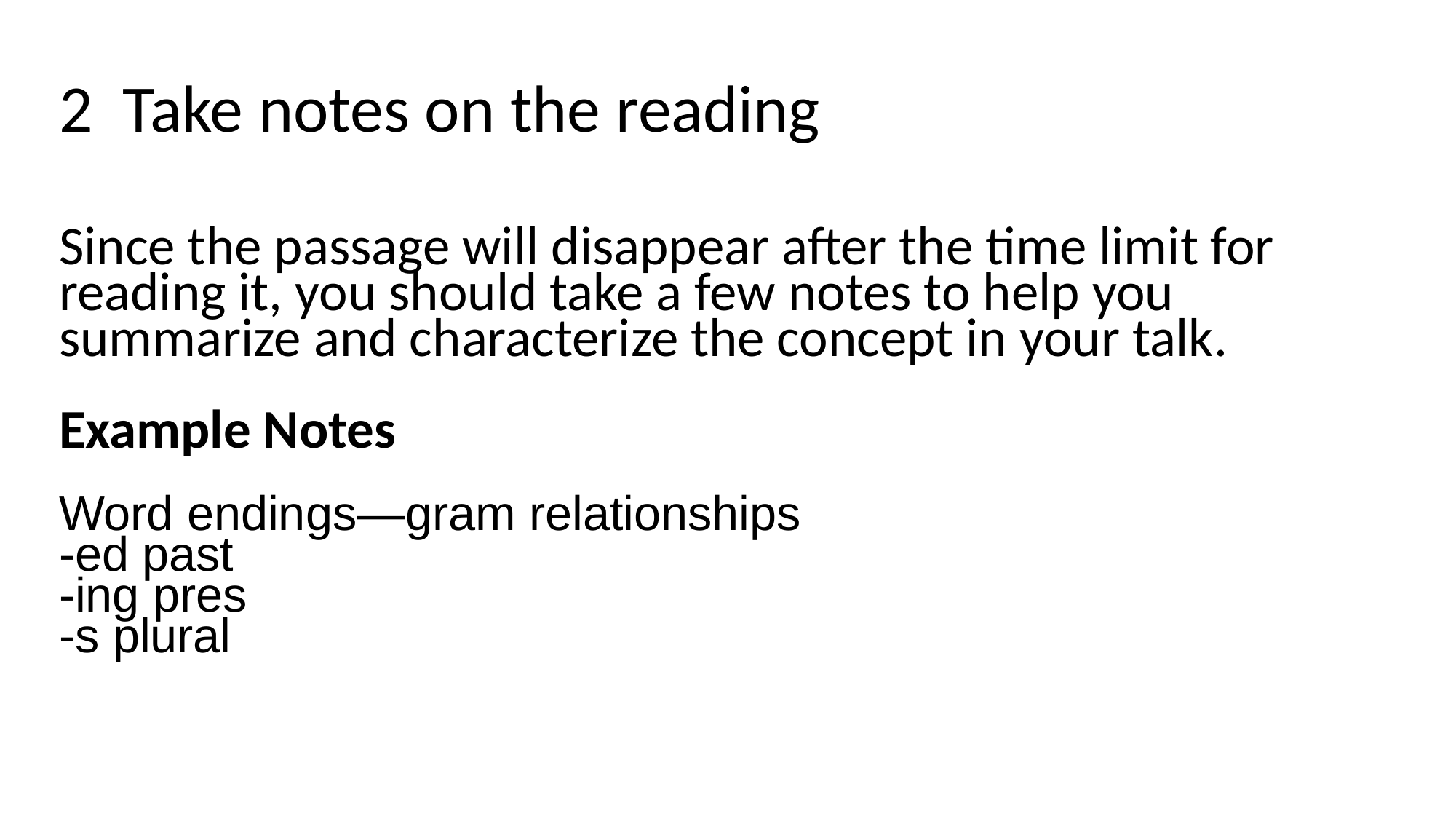

# 2  Take notes on the reading
Since the passage will disappear after the time limit for reading it, you should take a few notes to help you summarize and characterize the concept in your talk.

Example Notes

Word endings—gram relationships
-ed past
-ing pres
-s plural